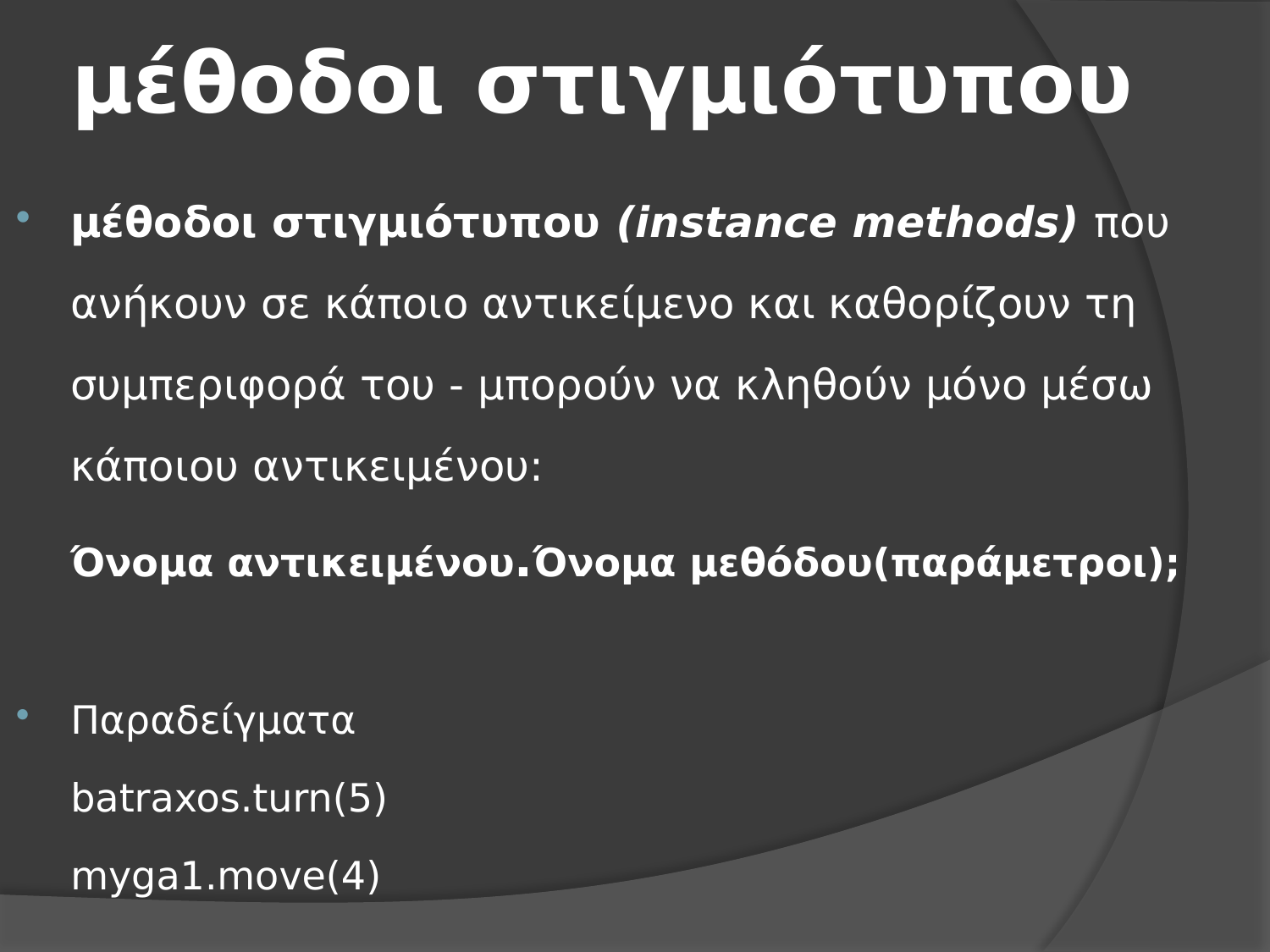

# μέθοδοι στιγμιότυπου
μέθοδοι στιγμιότυπου (instance methods) που ανήκουν σε κάποιο αντικείμενο και καθορίζουν τη συμπεριφορά του - μπορούν να κληθούν μόνο μέσω κάποιου αντικειμένου:
	Όνομα αντικειμένου.Όνομα μεθόδου(παράμετροι);

Παραδείγματα
	batraxos.turn(5)
	myga1.move(4)